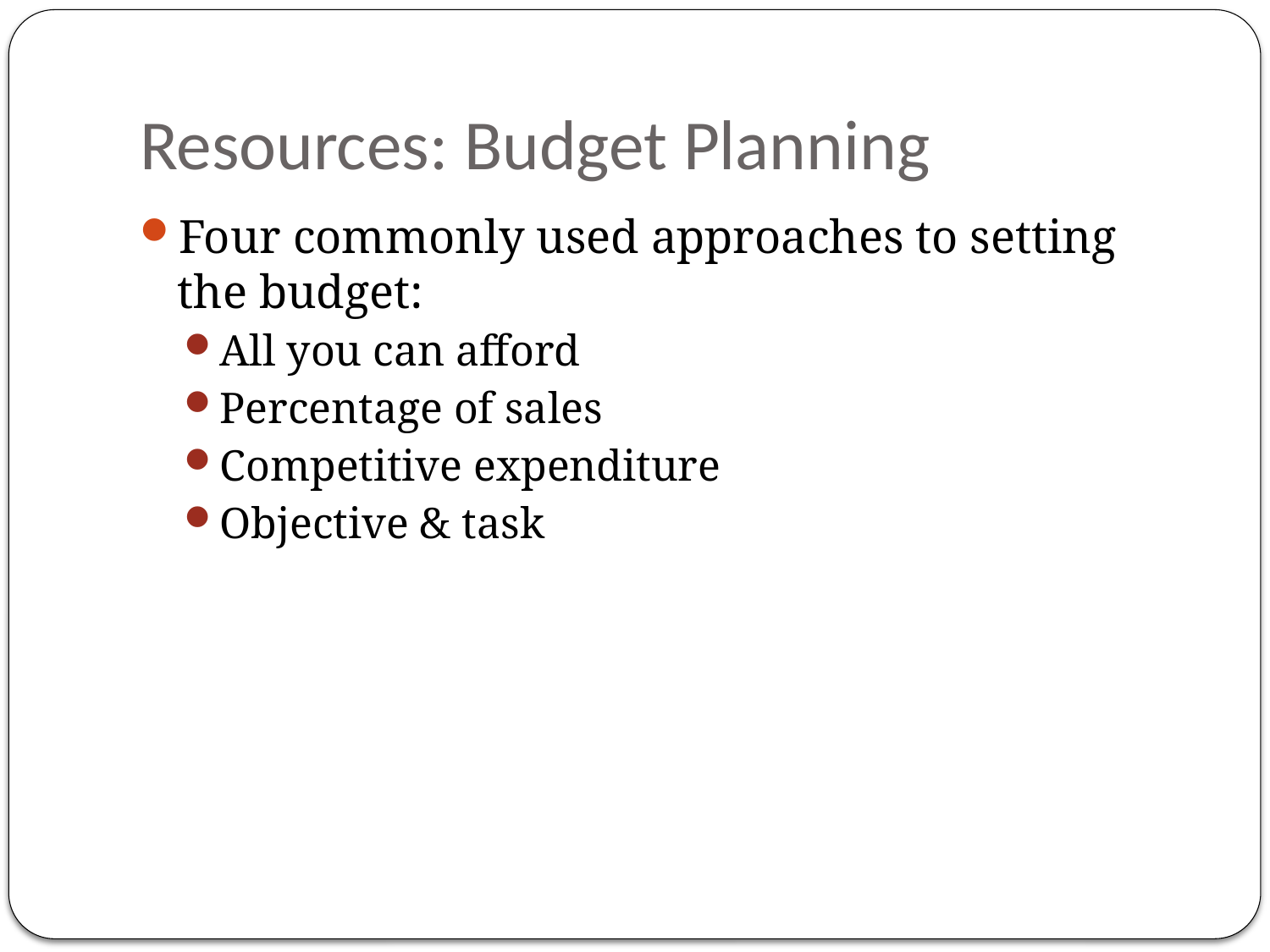

# Resources: Budget Planning
Four commonly used approaches to setting the budget:
All you can afford
Percentage of sales
Competitive expenditure
Objective & task